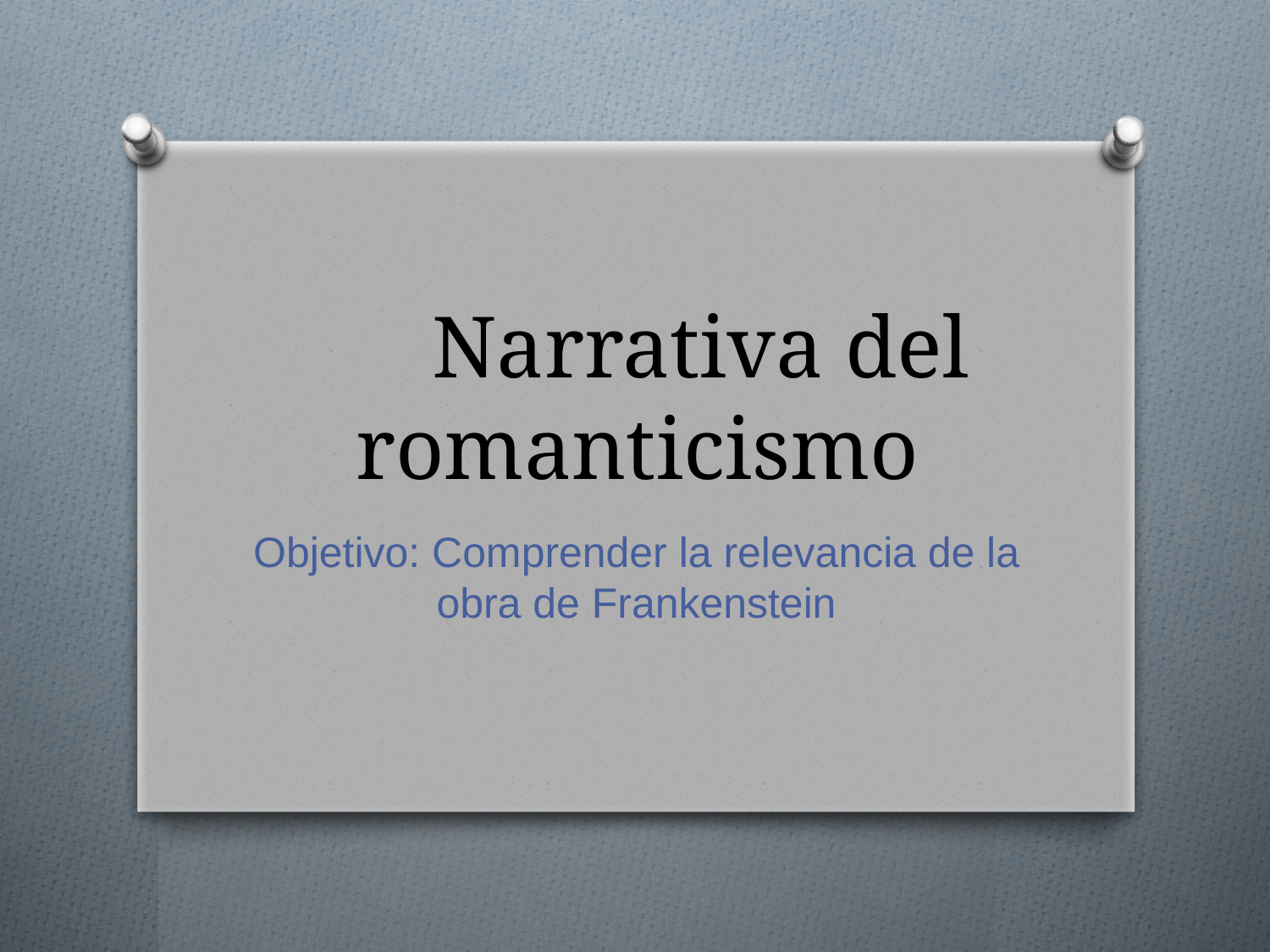

# Narrativa del romanticismo
Objetivo: Comprender la relevancia de la obra de Frankenstein